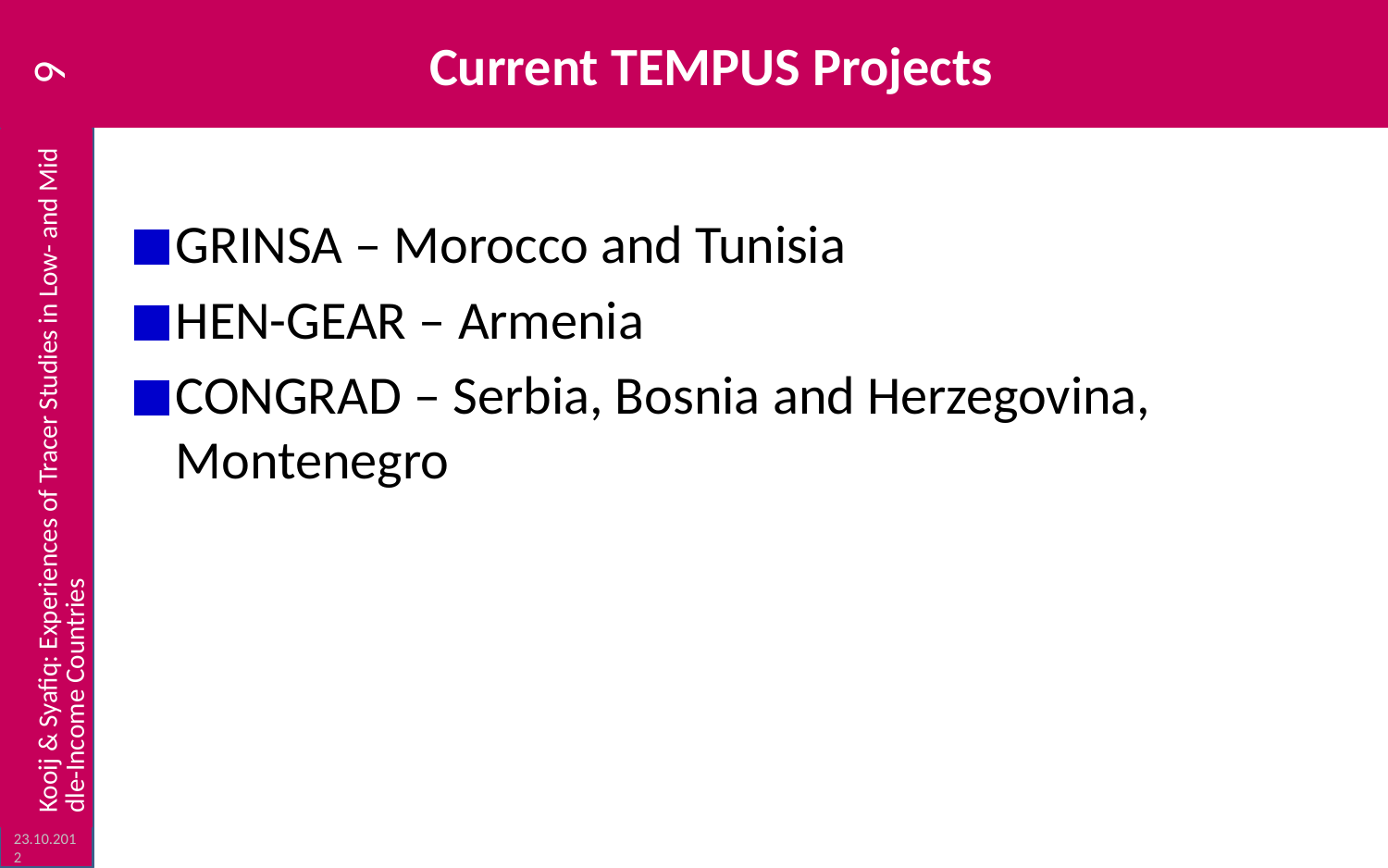

# Current TEMPUS Projects
9
GRINSA – Morocco and Tunisia
HEN-GEAR – Armenia
CONGRAD – Serbia, Bosnia and Herzegovina, Montenegro
Kooij & Syafiq: Experiences of Tracer Studies in Low- and Middle-Income Countries
23.10.2012